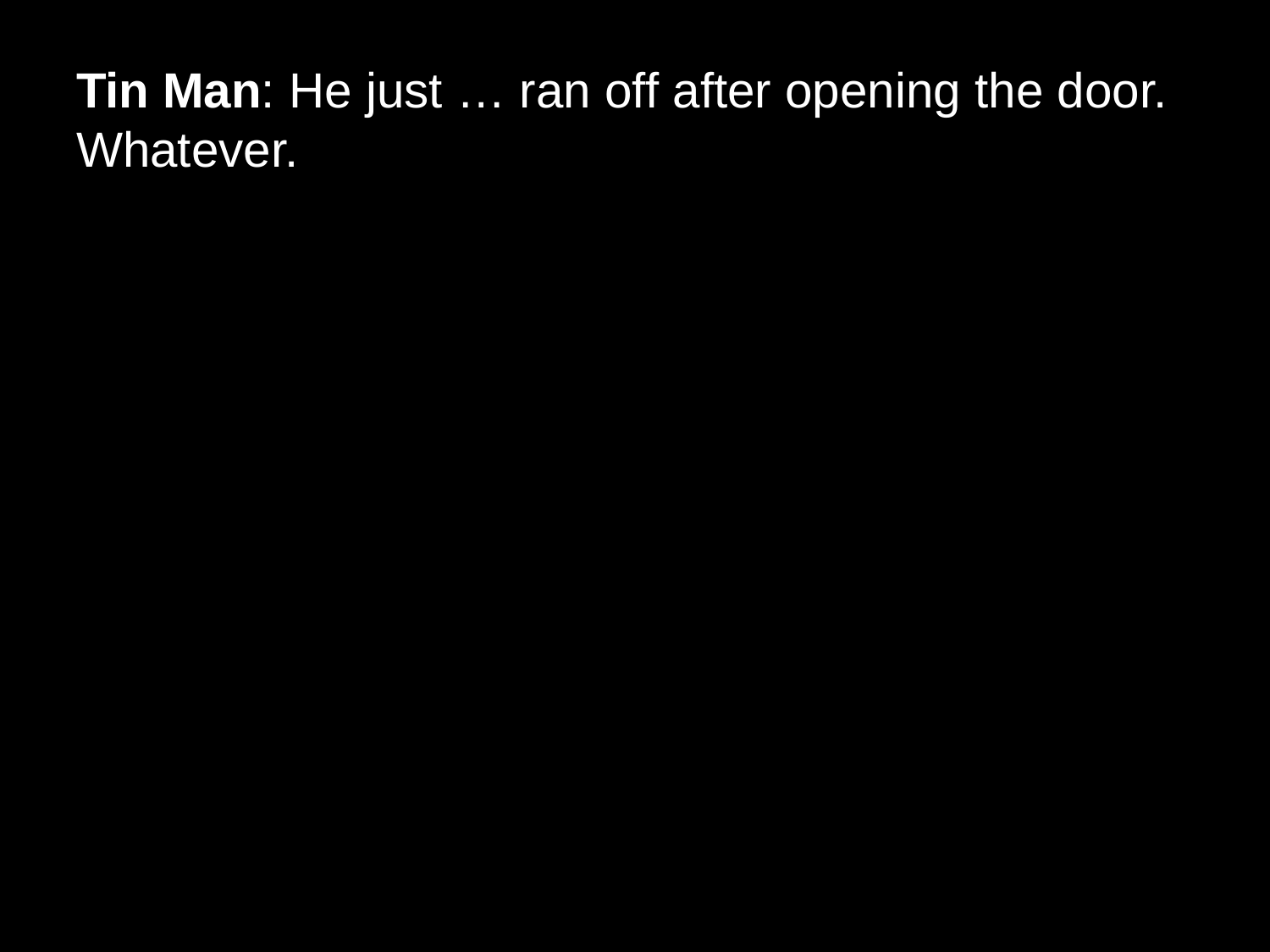

# Tin Man: He just … ran off after opening the door.  Whatever.